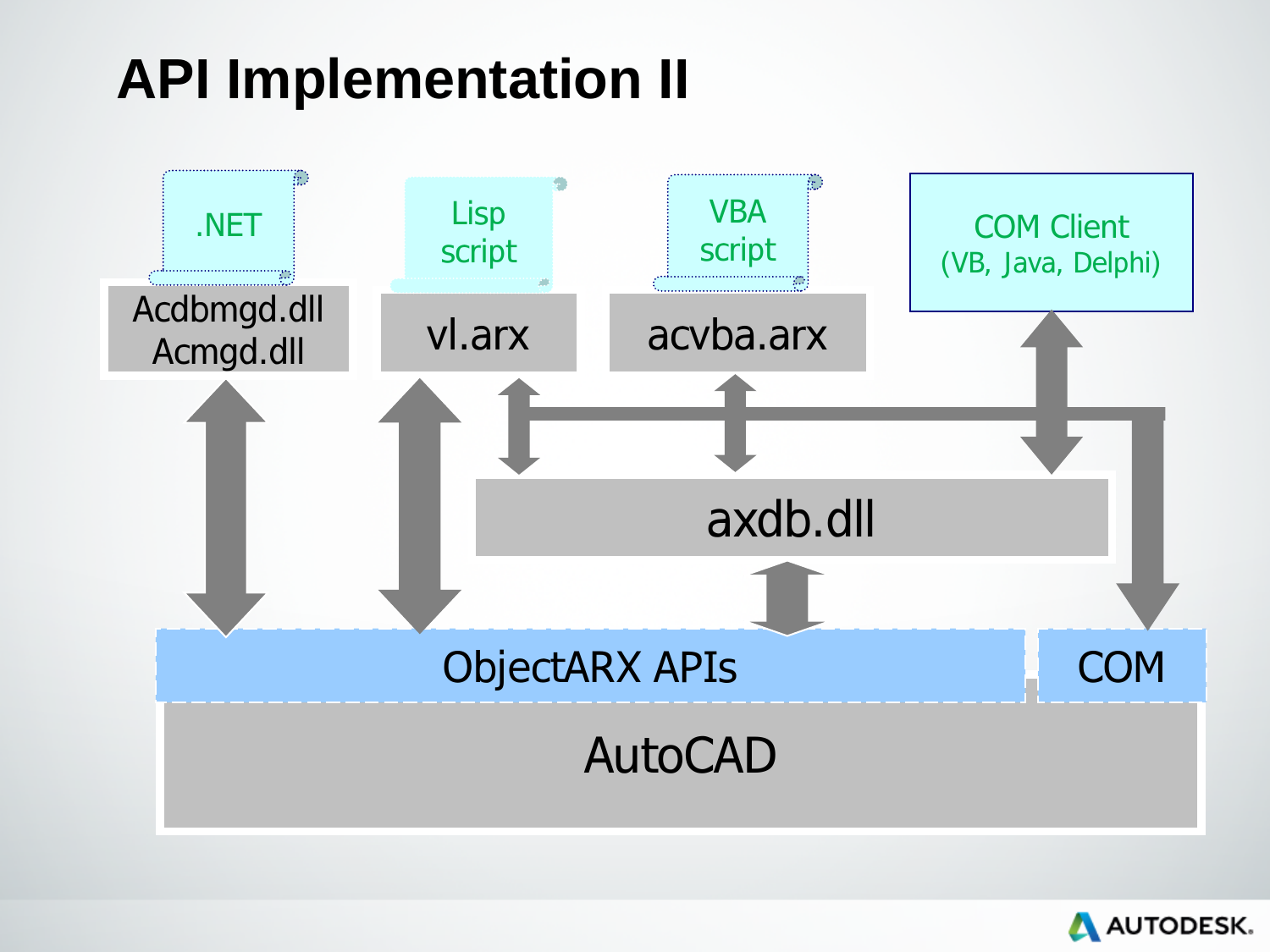

# API Implementation II
.NET
Acdbmgd.dll
Acmgd.dll
COM Client
(VB, Java, Delphi)
VBA
script
acvba.arx
Lisp
script
vl.arx

axdb.dll

ObjectARX APIs
COM
AutoCAD